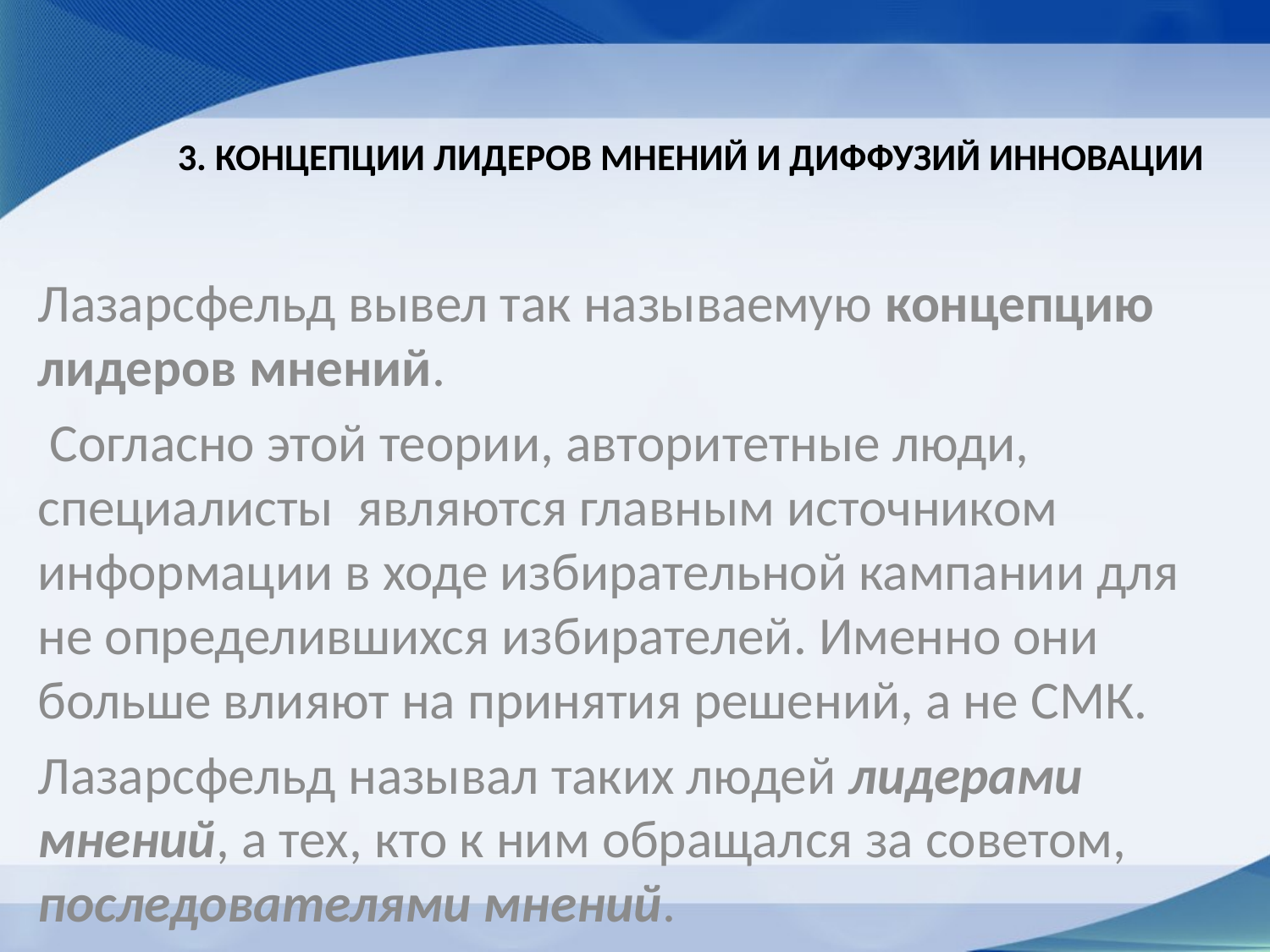

# 3. Концепции лидеров мнений и диффузий инновации
Лазарсфельд вывел так называемую концепцию лидеров мнений.
 Согласно этой теории, авторитетные люди, специалисты  являются главным источником информации в ходе избирательной кампании для не определившихся избирателей. Именно они больше влияют на принятия решений, а не СМК.
Лазарсфельд называл таких людей лидерами мнений, а тех, кто к ним обращался за советом, последователями мнений.